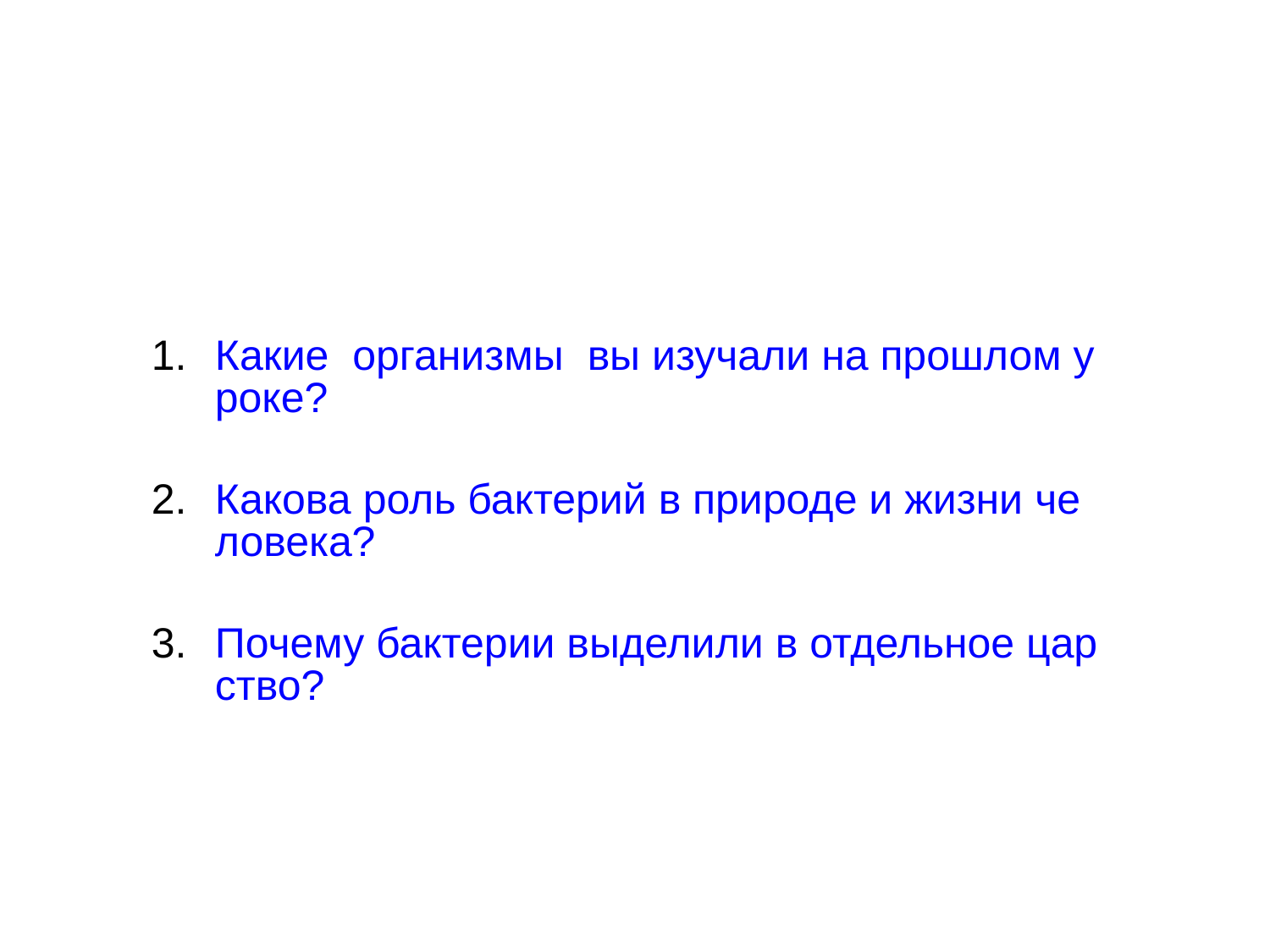

Какие  организмы  вы изучали на прошлом уроке?

Какова роль бактерий в природе и жизни человека?

Почему бактерии выделили в отдельное царство?